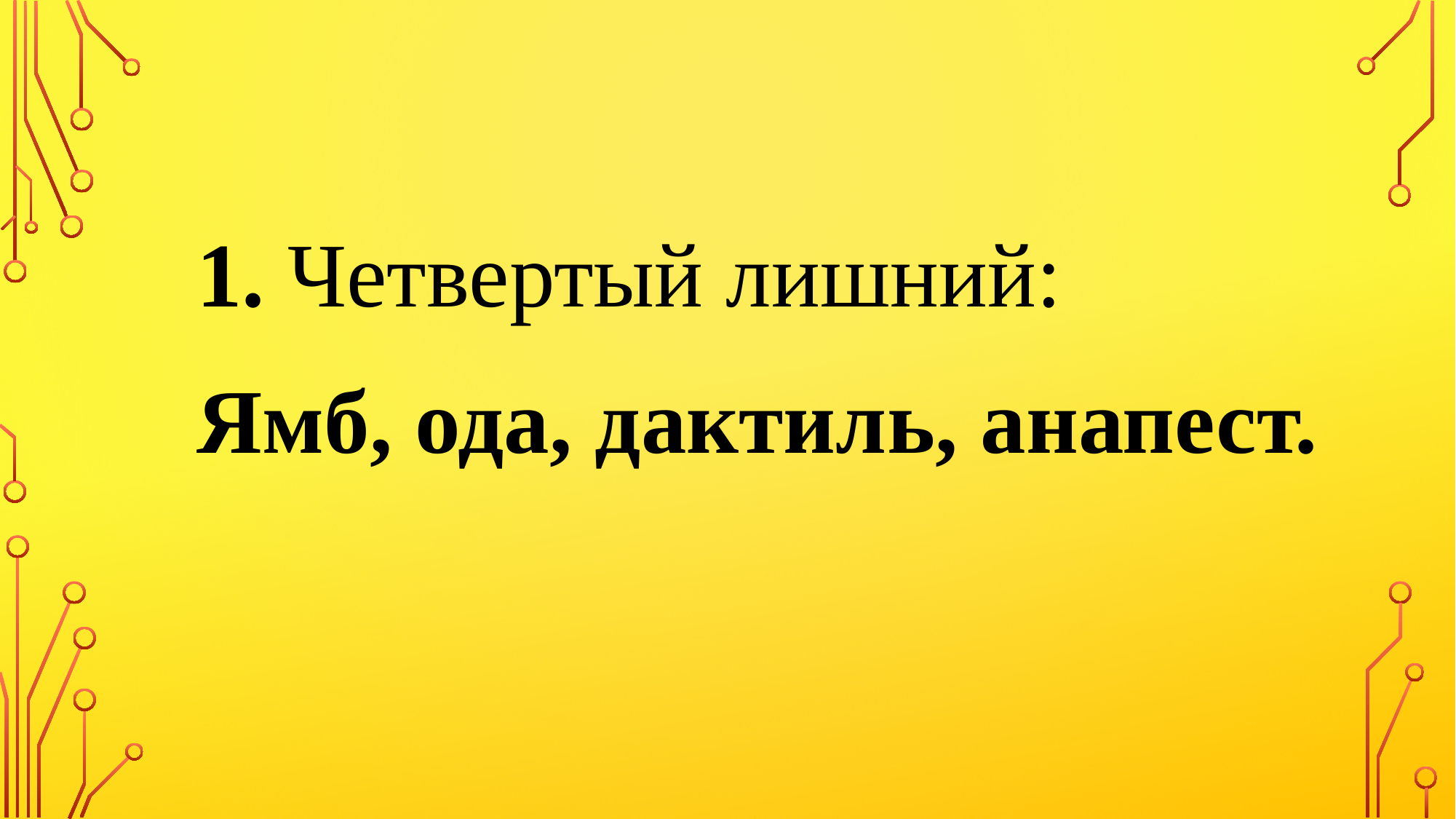

1. Четвертый лишний:
Ямб, ода, дактиль, анапест.